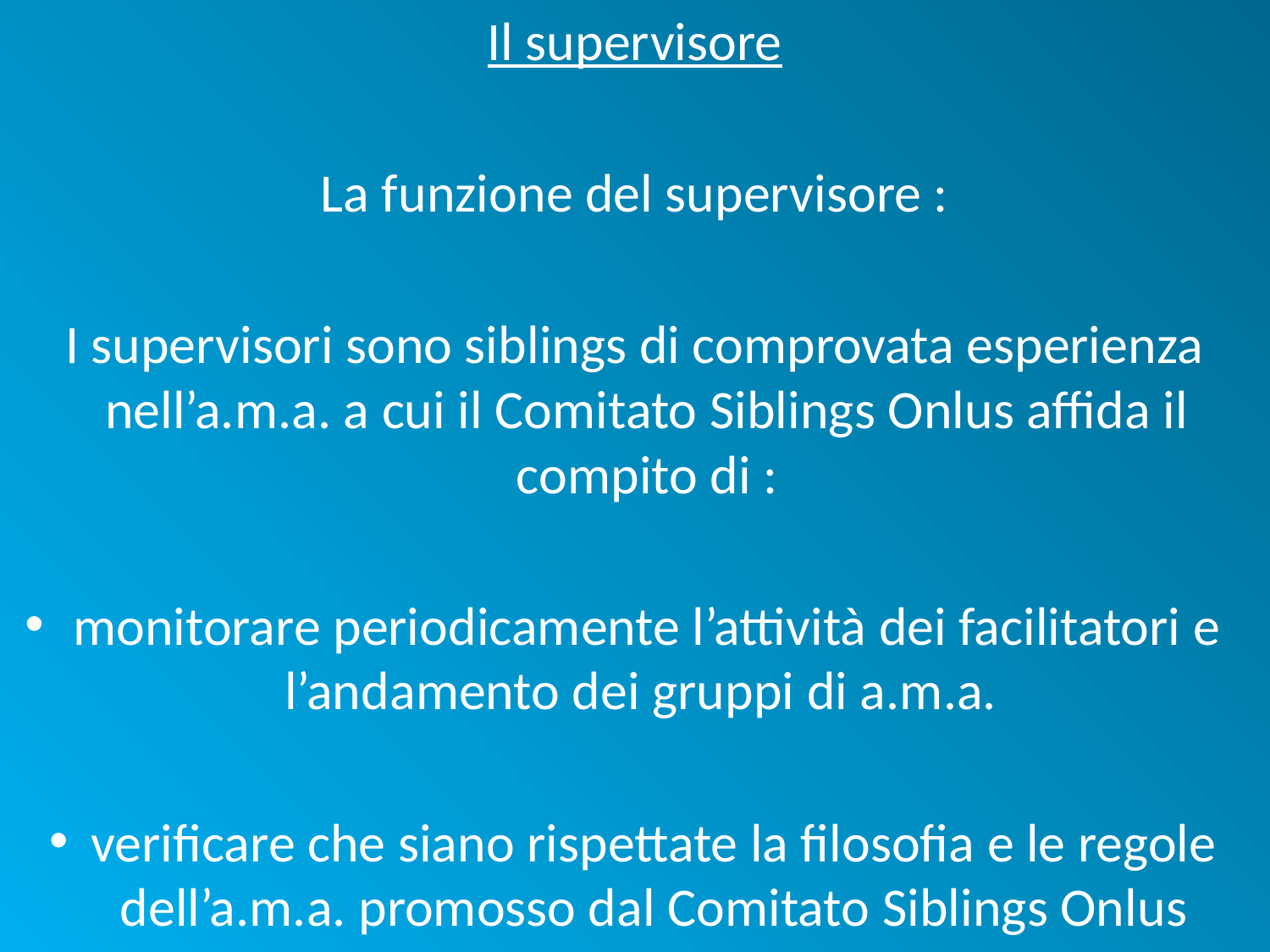

Il supervisore

La funzione del supervisore :

I supervisori sono siblings di comprovata esperienza nell’a.m.a. a cui il Comitato Siblings Onlus affida il compito di :

monitorare periodicamente l’attività dei facilitatori e l’andamento dei gruppi di a.m.a.

verificare che siano rispettate la filosofia e le regole dell’a.m.a. promosso dal Comitato Siblings Onlus